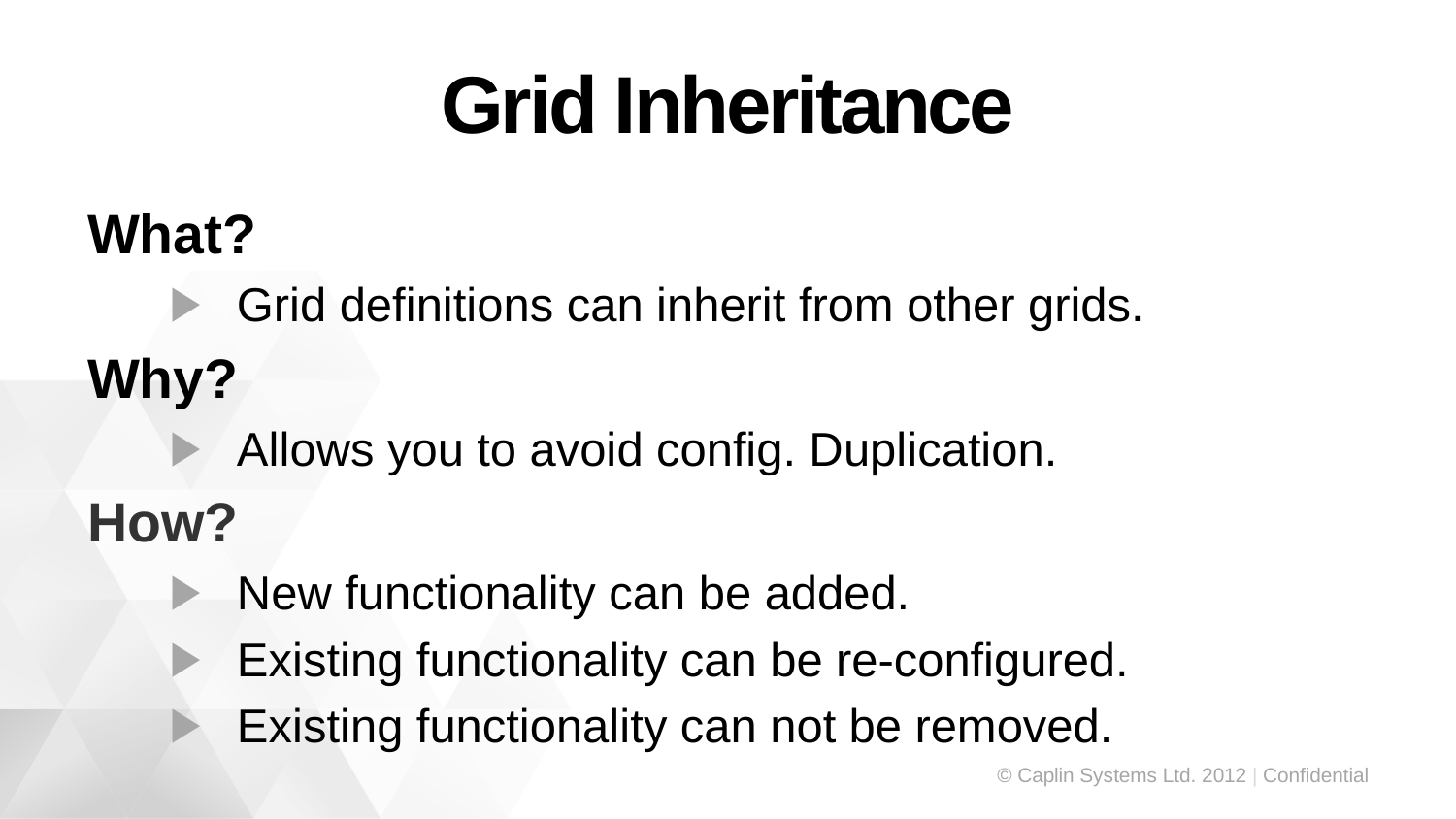

# Grid Inheritance
What?
Grid definitions can inherit from other grids.
Why?
Allows you to avoid config. Duplication.
How?
New functionality can be added.
Existing functionality can be re-configured.
Existing functionality can not be removed.